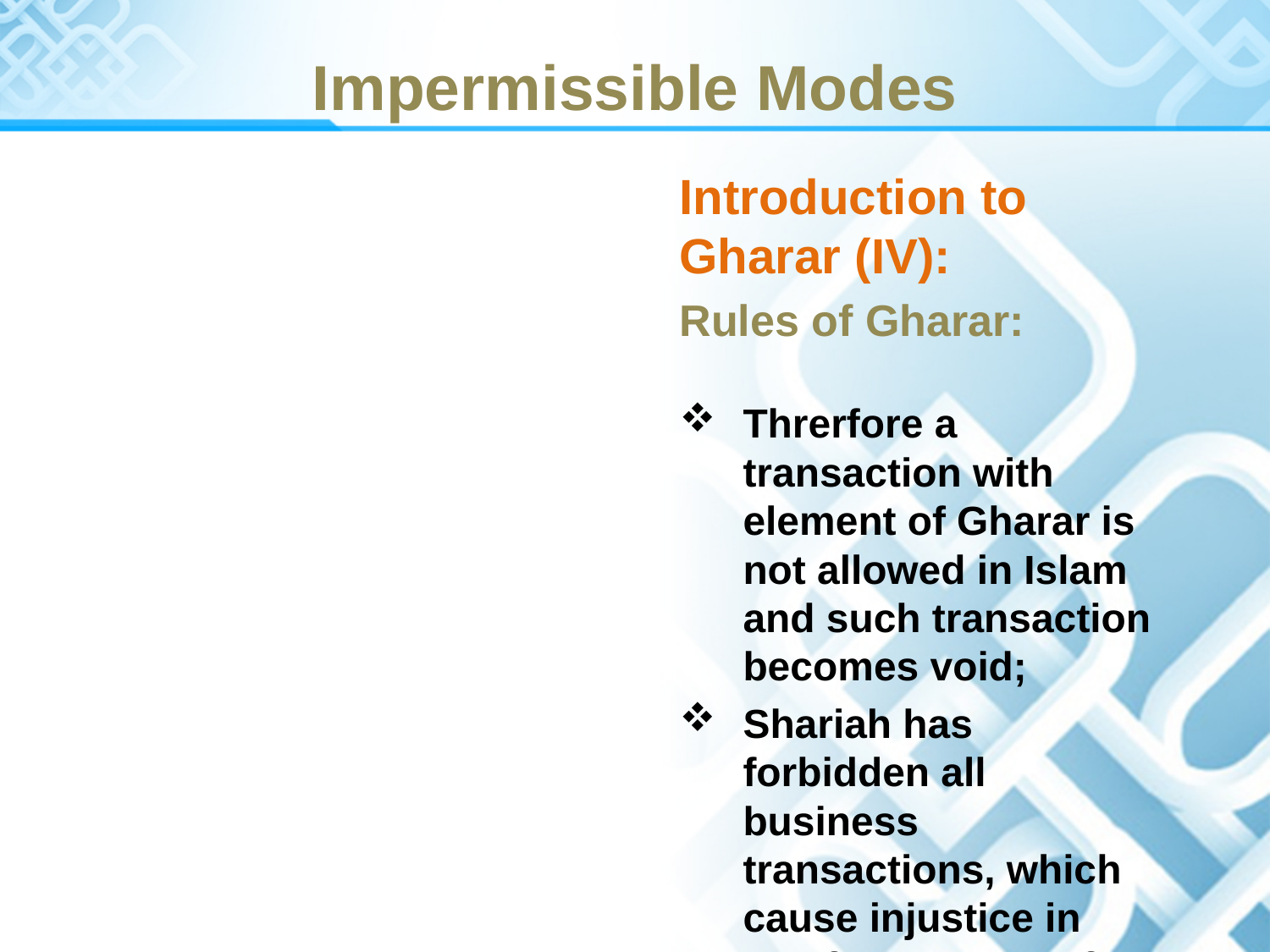

Impermissible Modes
Introduction to Gharar (IV):
Rules of Gharar:

Threrfore a transaction with element of Gharar is not allowed in Islam and such transaction becomes void;
Shariah has forbidden all business transactions, which cause injustice in any form to any of the parties.